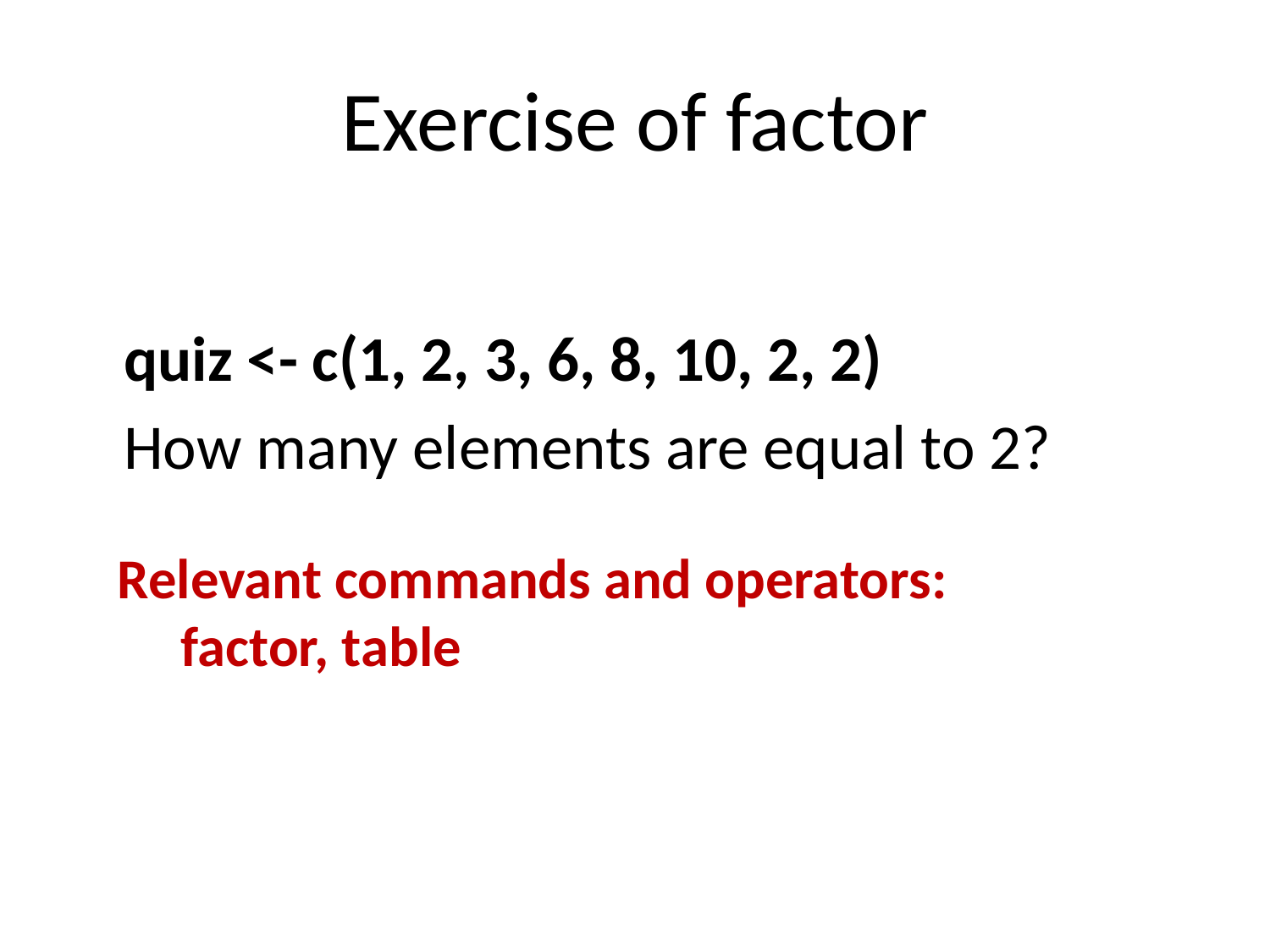

# Exercise of factor

	quiz <- c(1, 2, 3, 6, 8, 10, 2, 2)
	How many elements are equal to 2?

Relevant commands and operators:
factor, table